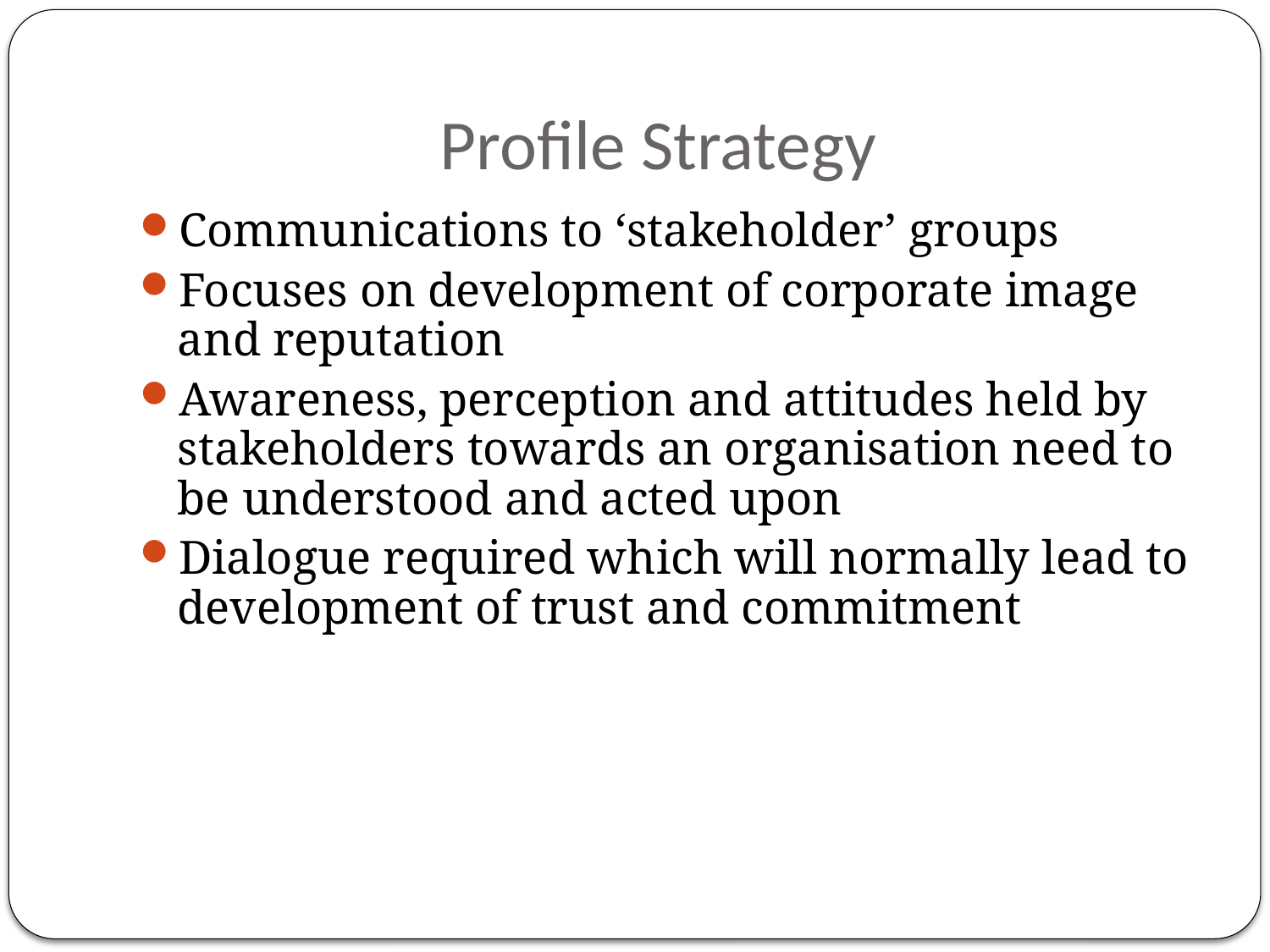

# Profile Strategy
Communications to ‘stakeholder’ groups
Focuses on development of corporate image and reputation
Awareness, perception and attitudes held by stakeholders towards an organisation need to be understood and acted upon
Dialogue required which will normally lead to development of trust and commitment